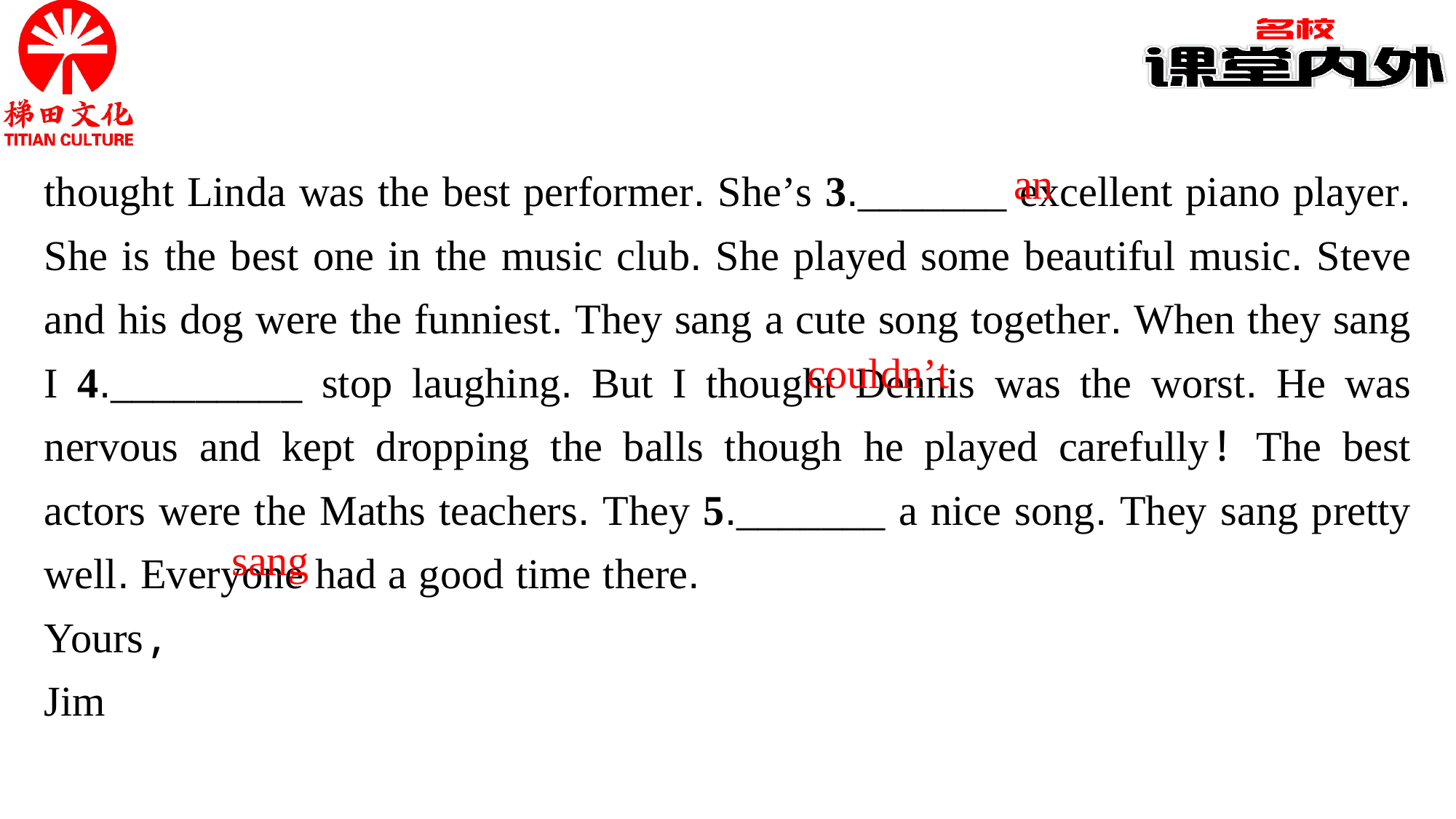

thought Linda was the best performer. She’s 3._______ excellent piano player. She is the best one in the music club. She played some beautiful music. Steve and his dog were the funniest. They sang a cute song together. When they sang I 4._________ stop laughing. But I thought Dennis was the worst. He was nervous and kept dropping the balls though he played carefully! The best actors were the Maths teachers. They 5._______ a nice song. They sang pretty well. Everyone had a good time there.
Yours,
Jim
an
couldn’t
sang